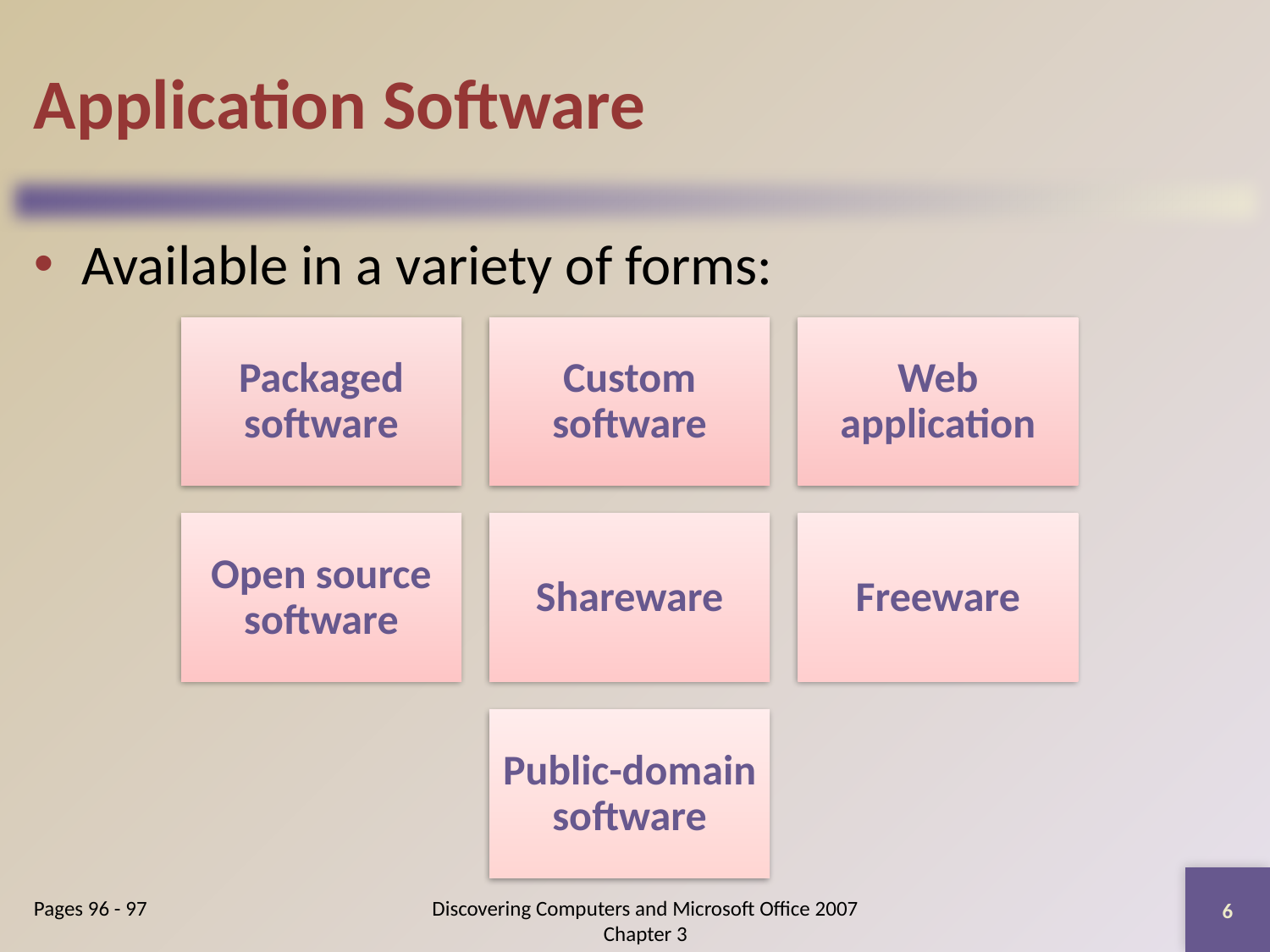

# Application Software
Available in a variety of forms:
Packaged software
Custom software
Web application
Open source software
Shareware
Freeware
Public-domain software
6
Pages 96 - 97
Discovering Computers and Microsoft Office 2007
Chapter 3